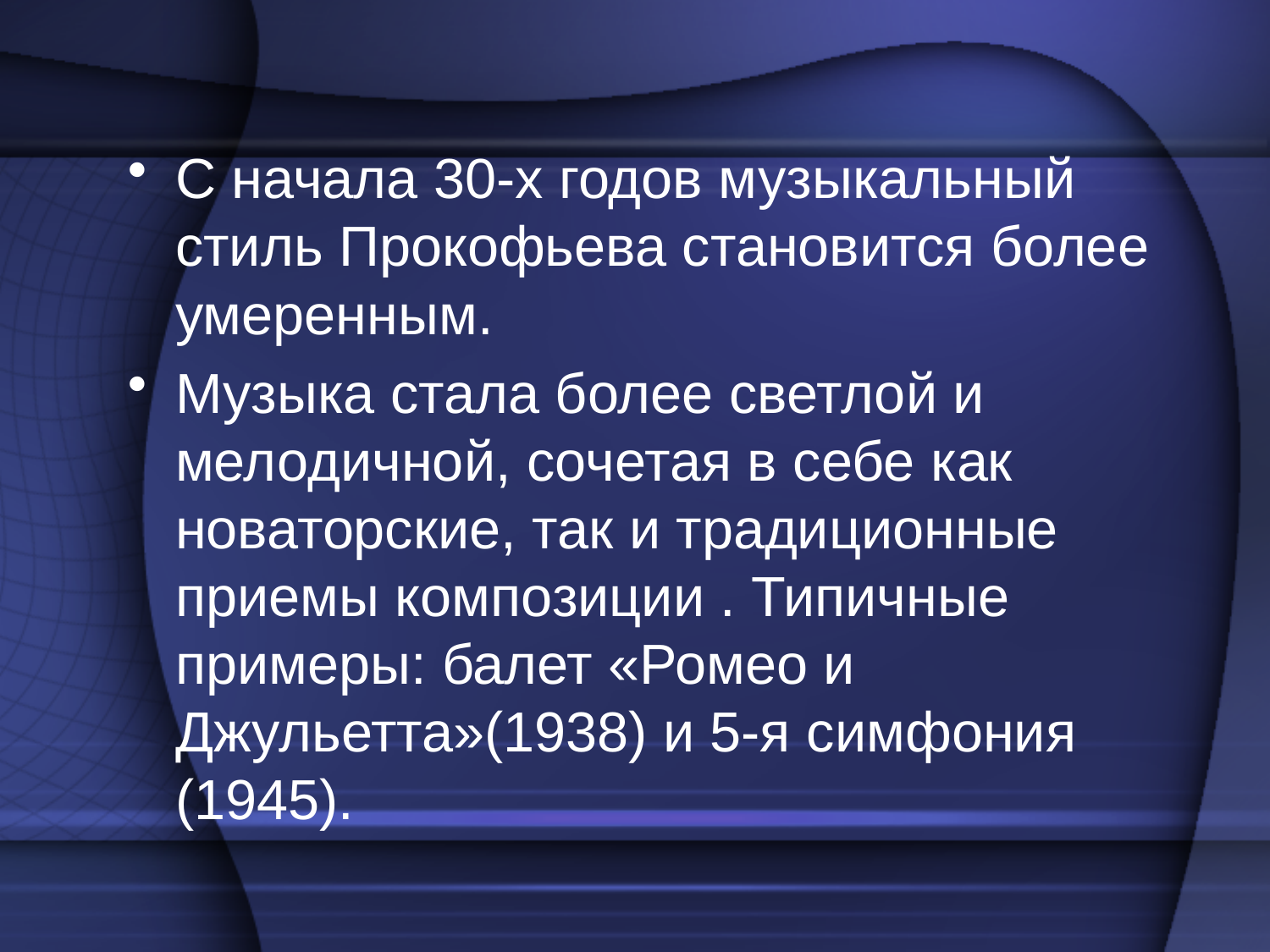

С начала 30-х годов музыкальный стиль Прокофьева становится более умеренным.
Музыка стала более светлой и мелодичной, сочетая в себе как новаторские, так и традиционные приемы композиции . Типичные примеры: балет «Ромео и Джульетта»(1938) и 5-я симфония (1945).